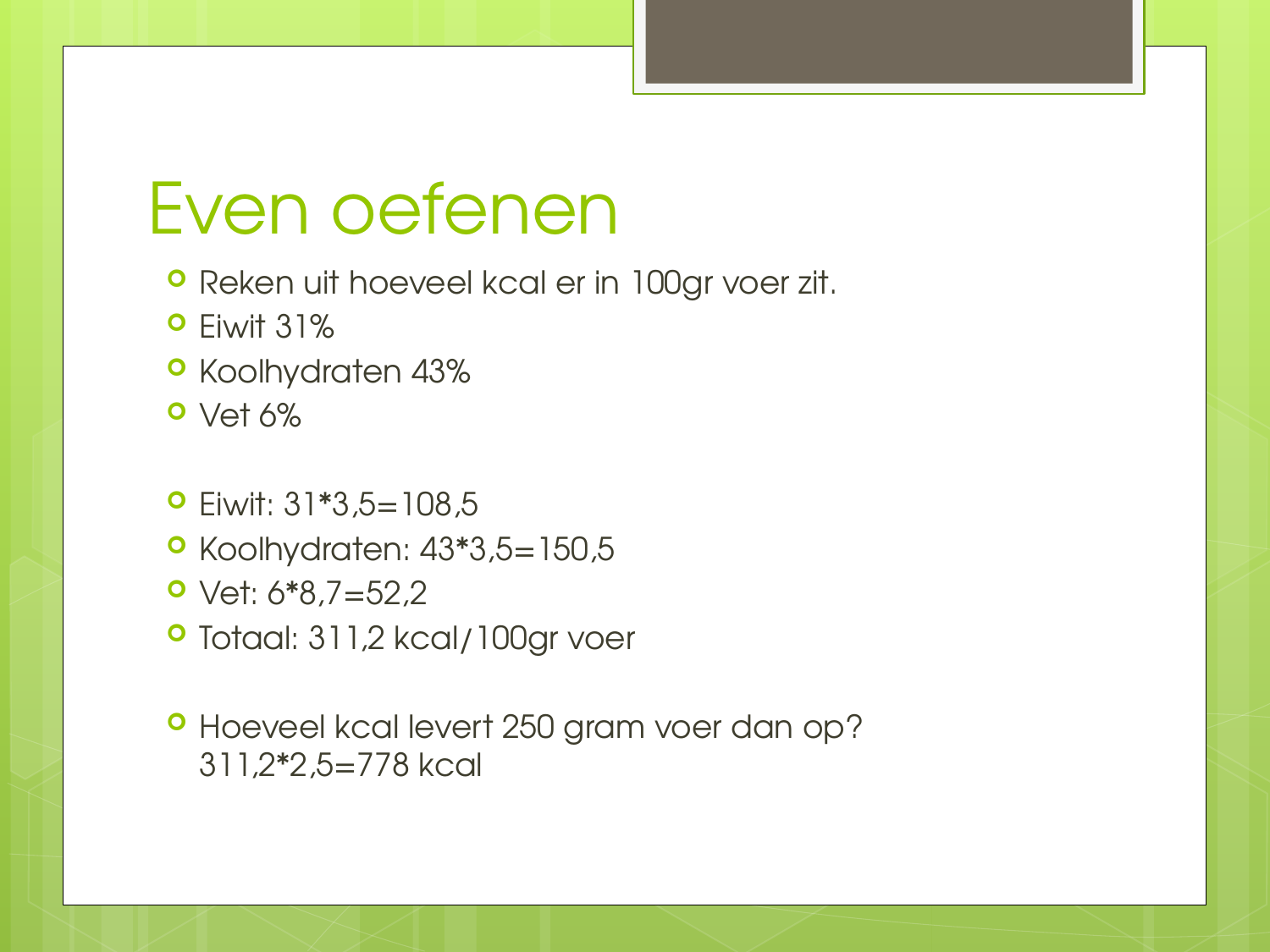

# Even oefenen
Reken uit hoeveel kcal er in 100gr voer zit.
Eiwit 31%
Koolhydraten 43%
Vet 6%

Eiwit: 31*3,5=108,5
Koolhydraten: 43*3,5=150,5
Vet: 6*8,7=52,2
Totaal: 311,2 kcal/100gr voer

Hoeveel kcal levert 250 gram voer dan op?
311,2*2,5=778 kcal